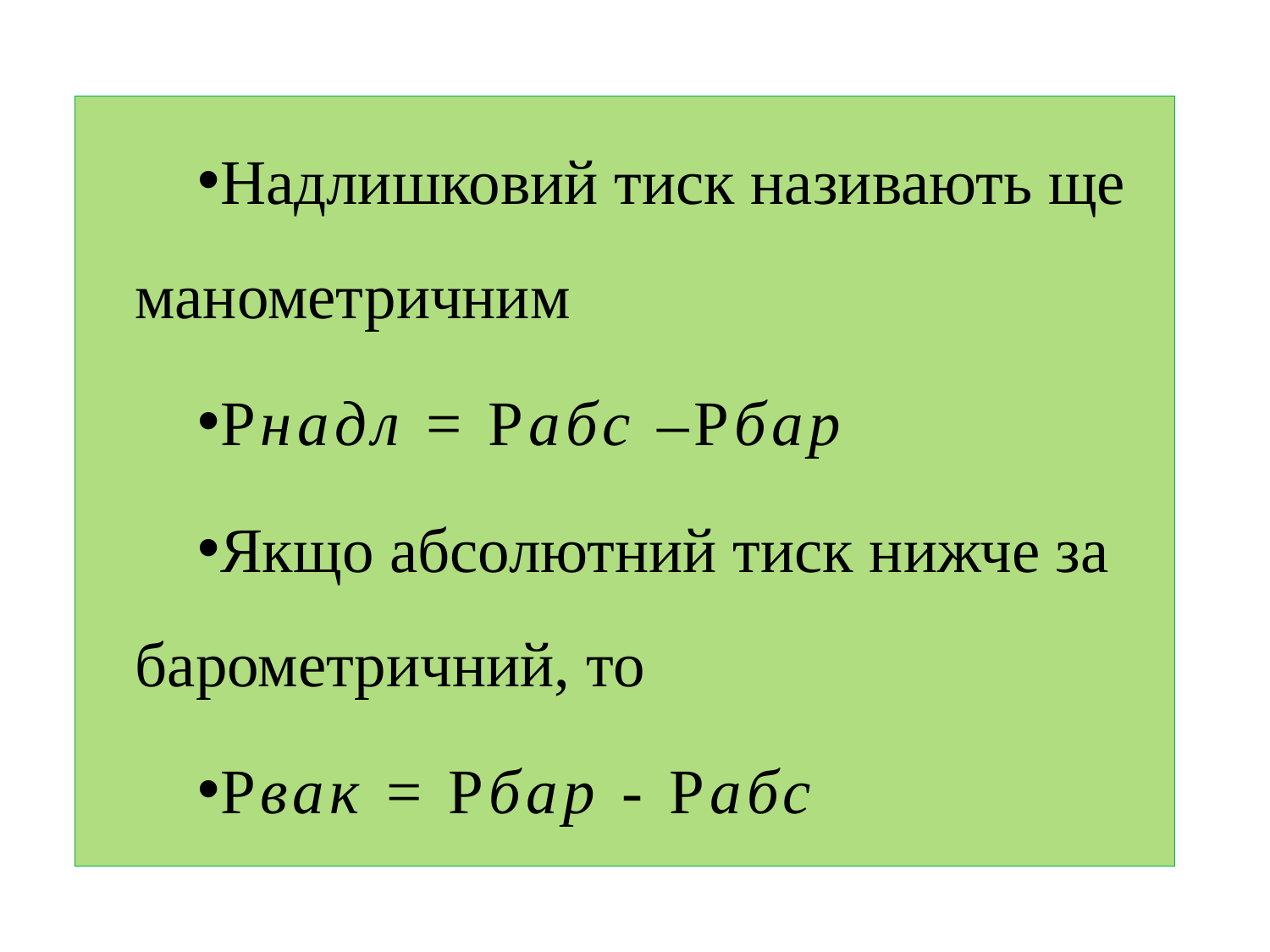

Надлишковий тиск називають ще манометричним
Рнадл = Рабс –Рбар
Якщо абсолютний тиск нижче за барометричний, то
Рвак = Рбар - Рабс